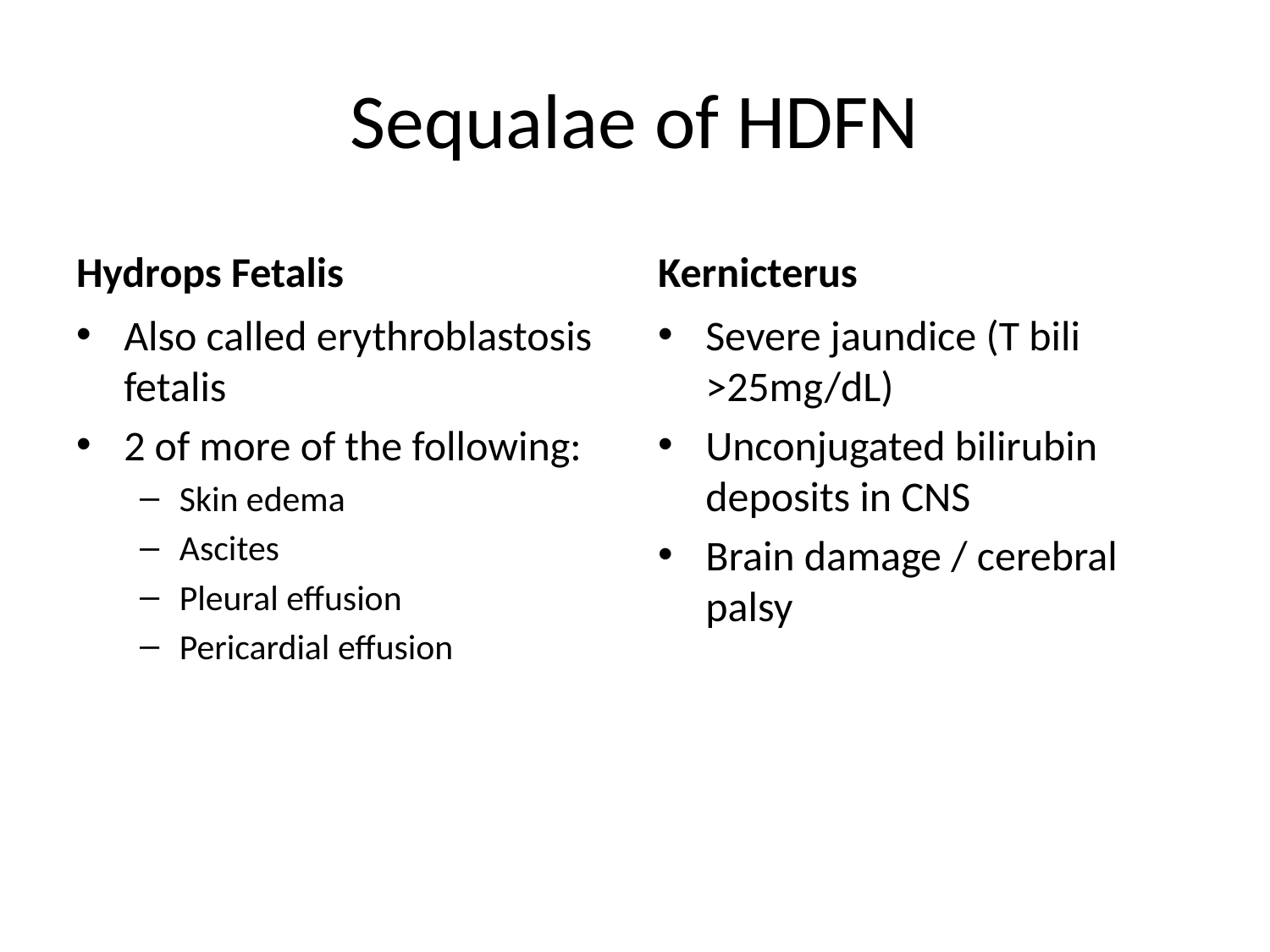

# Sequalae of HDFN
Hydrops Fetalis
Kernicterus
Also called erythroblastosis fetalis
2 of more of the following:
Skin edema
Ascites
Pleural effusion
Pericardial effusion
Severe jaundice (T bili >25mg/dL)
Unconjugated bilirubin deposits in CNS
Brain damage / cerebral palsy